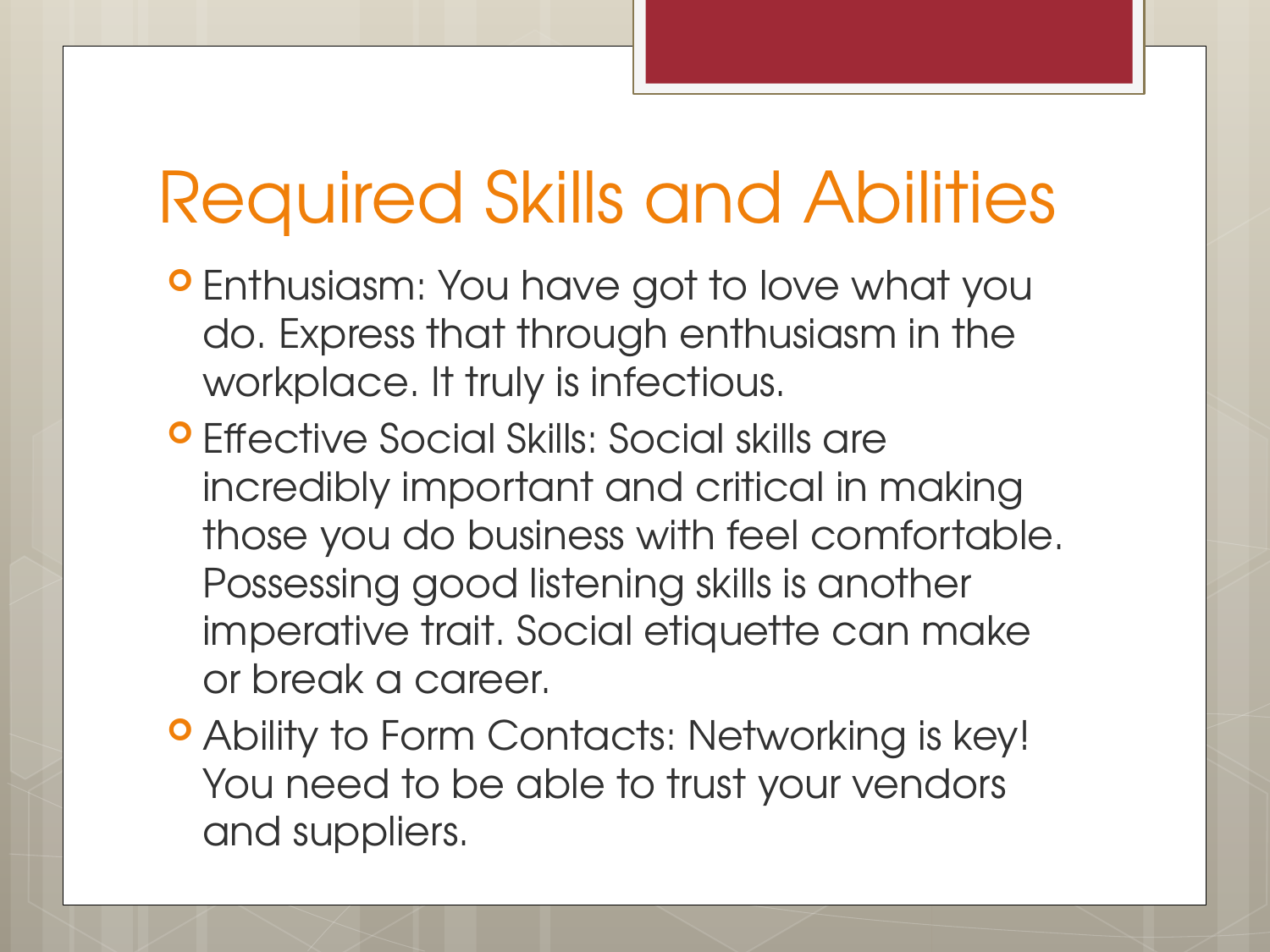

# Required Skills and Abilities
Enthusiasm: You have got to love what you do. Express that through enthusiasm in the workplace. It truly is infectious.
Effective Social Skills: Social skills are incredibly important and critical in making those you do business with feel comfortable. Possessing good listening skills is another imperative trait. Social etiquette can make or break a career.
Ability to Form Contacts: Networking is key! You need to be able to trust your vendors and suppliers.